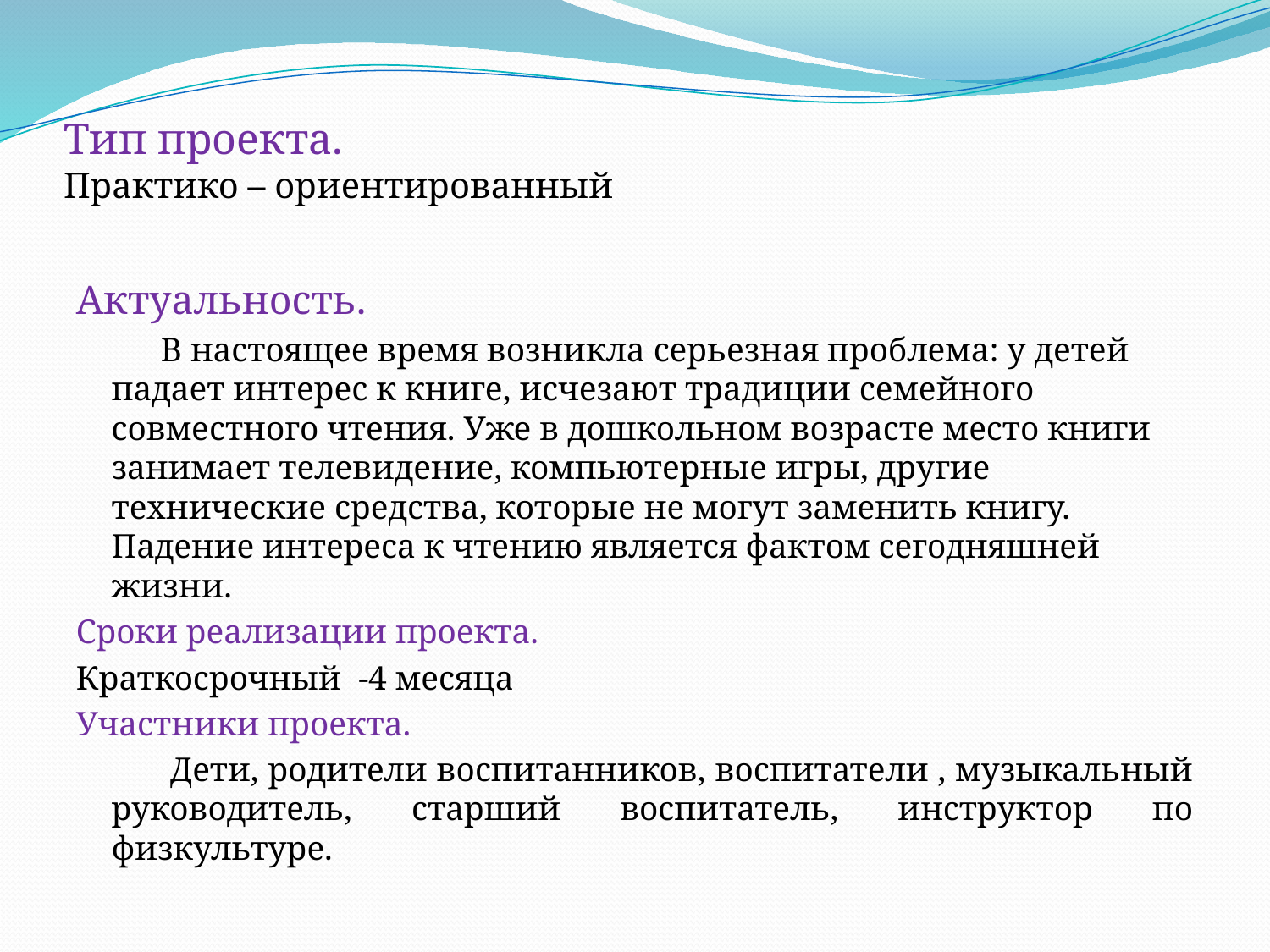

# Тип проекта. Практико – ориентированный
Актуальность.
          В настоящее время возникла серьезная проблема: у детей падает интерес к книге, исчезают традиции семейного совместного чтения. Уже в дошкольном возрасте место книги занимает телевидение, компьютерные игры, другие технические средства, которые не могут заменить книгу. Падение интереса к чтению является фактом сегодняшней жизни.
Сроки реализации проекта.
Краткосрочный  -4 месяца
Участники проекта.
          Дети, родители воспитанников, воспитатели , музыкальный руководитель, старший воспитатель, инструктор по физкультуре.